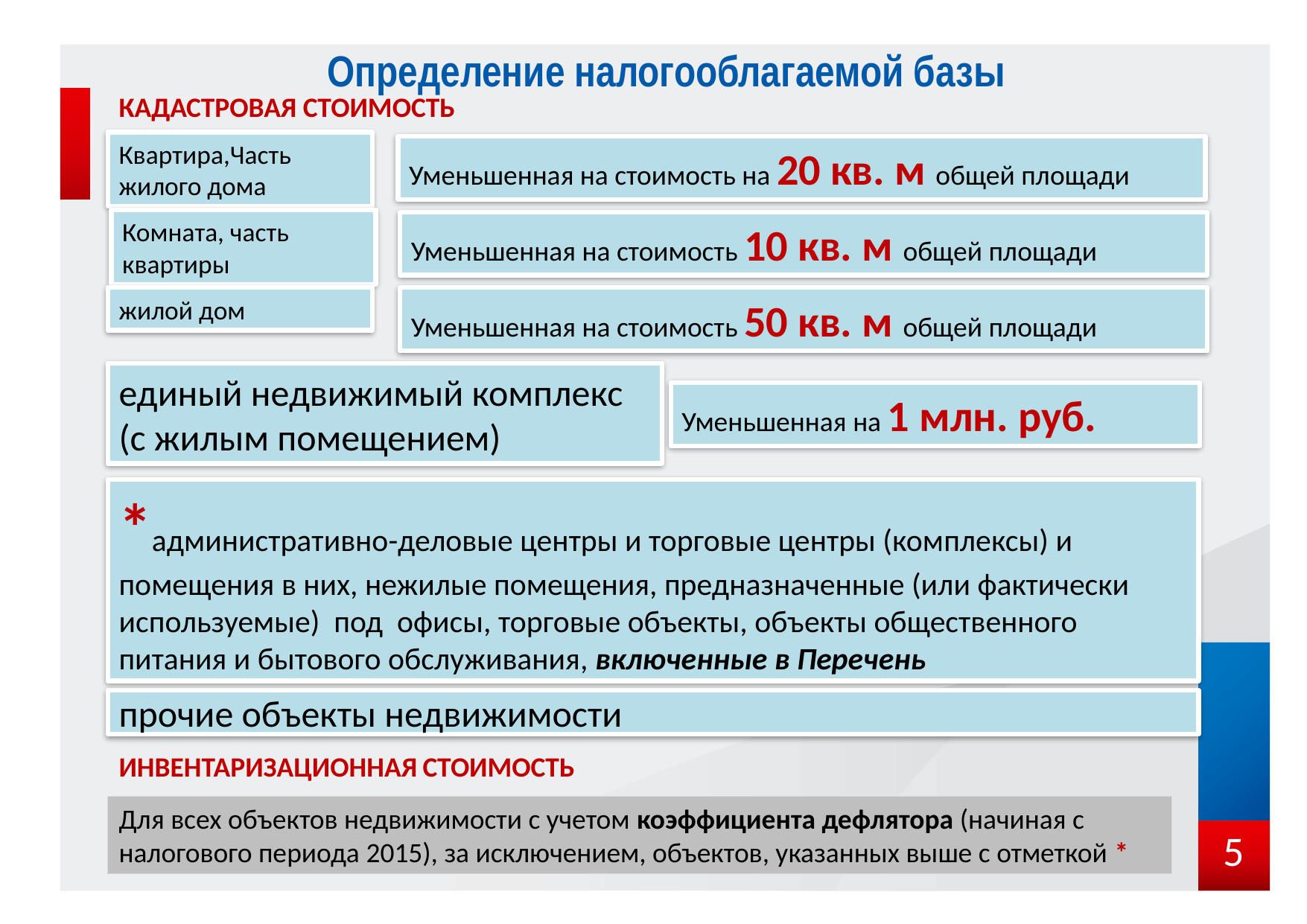

# Определение налогооблагаемой базы
КАДАСТРОВАЯ СТОИМОСТЬ
Квартира,Часть жилого дома
Уменьшенная на стоимость на 20 кв. м общей площади
Комната, часть квартиры
Уменьшенная на стоимость 10 кв. м общей площади
жилой дом
Уменьшенная на стоимость 50 кв. м общей площади
единый недвижимый комплекс  (с жилым помещением)
Уменьшенная на 1 млн. руб.
*административно-деловые центры и торговые центры (комплексы) и помещения в них, нежилые помещения, предназначенные (или фактически используемые)  под  офисы, торговые объекты, объекты общественного питания и бытового обслуживания, включенные в Перечень
прочие объекты недвижимости
ИНВЕНТАРИЗАЦИОННАЯ СТОИМОСТЬ
Для всех объектов недвижимости с учетом коэффициента дефлятора (начиная с налогового периода 2015), за исключением, объектов, указанных выше с отметкой *
5